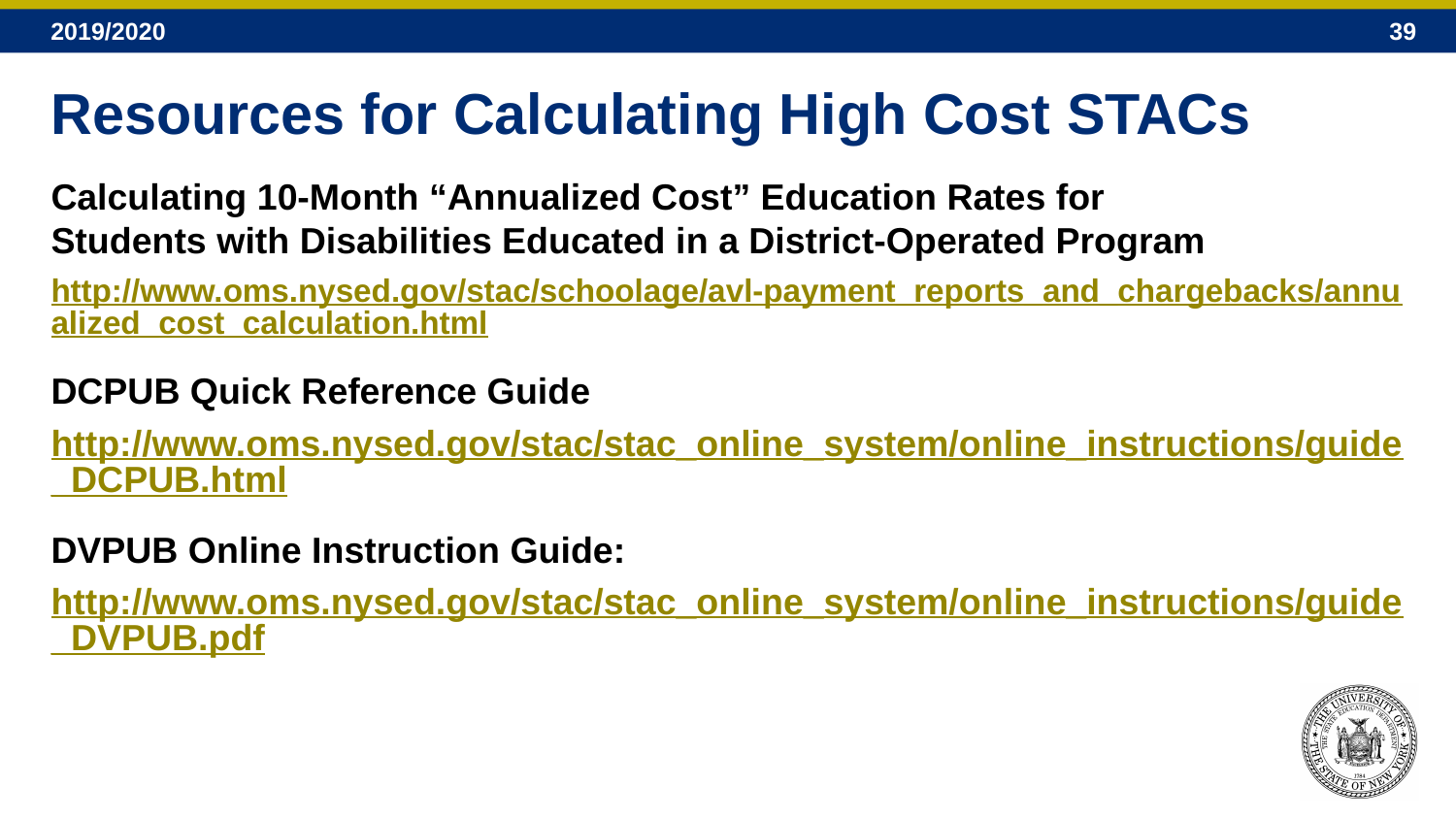

# Resources for Calculating High Cost STACs
Calculating 10-Month “Annualized Cost” Education Rates for
Students with Disabilities Educated in a District-Operated Program
http://www.oms.nysed.gov/stac/schoolage/avl-payment_reports_and_chargebacks/annualized_cost_calculation.html
DCPUB Quick Reference Guide
http://www.oms.nysed.gov/stac/stac_online_system/online_instructions/guide_DCPUB.html
DVPUB Online Instruction Guide:
http://www.oms.nysed.gov/stac/stac_online_system/online_instructions/guide_DVPUB.pdf